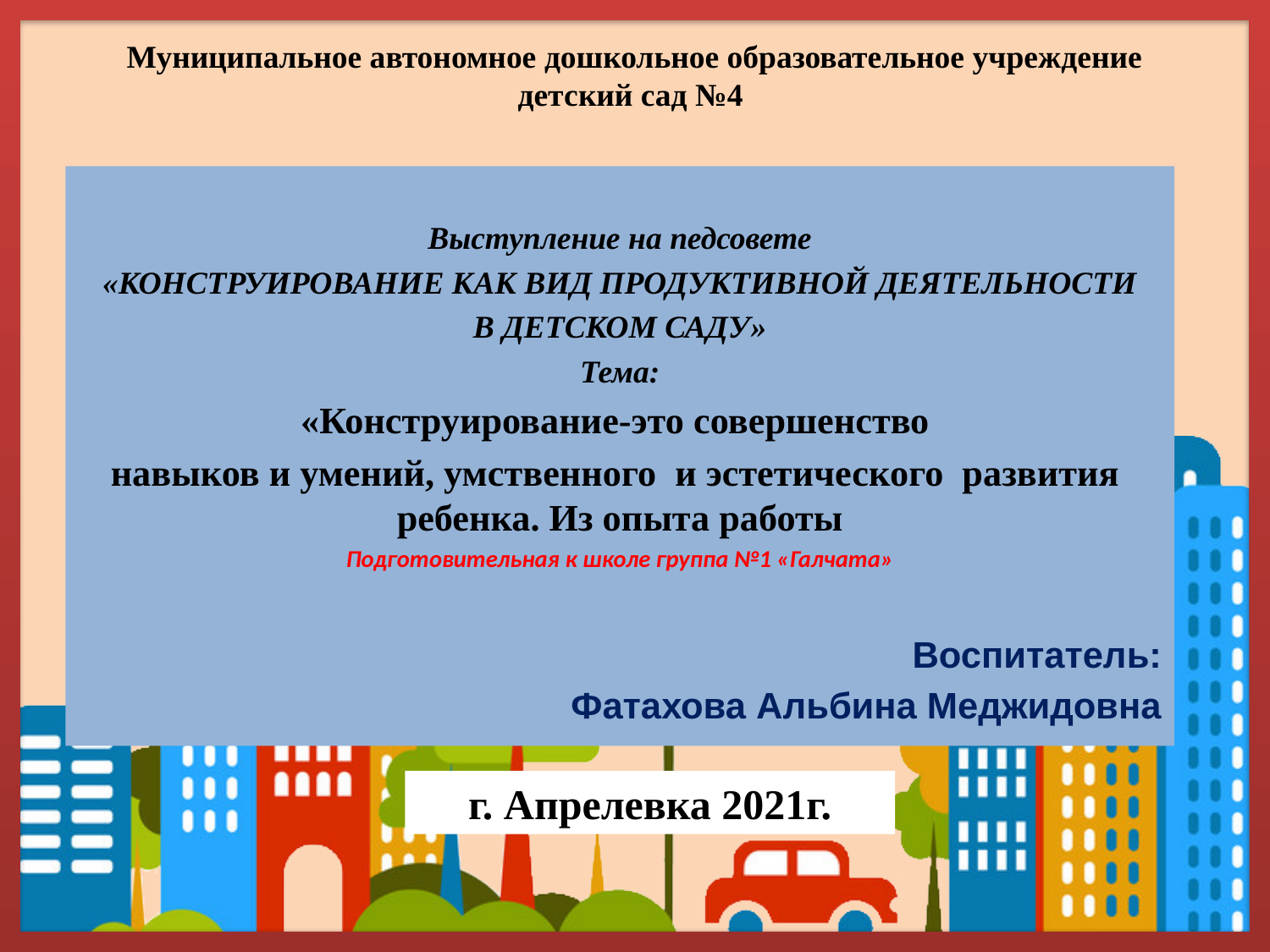

# Муниципальное автономное дошкольное образовательное учреждение детский сад №4

Выступление на педсовете
«КОНСТРУИРОВАНИЕ КАК ВИД ПРОДУКТИВНОЙ ДЕЯТЕЛЬНОСТИ
В ДЕТСКОМ САДУ»
Тема:
«Конструирование-это совершенство
навыков и умений, умственного  и эстетического  развития  ребенка. Из опыта работы
Подготовительная к школе группа №1 «Галчата»

Воспитатель:
Фатахова Альбина Меджидовна
г. Апрелевка 2021г.